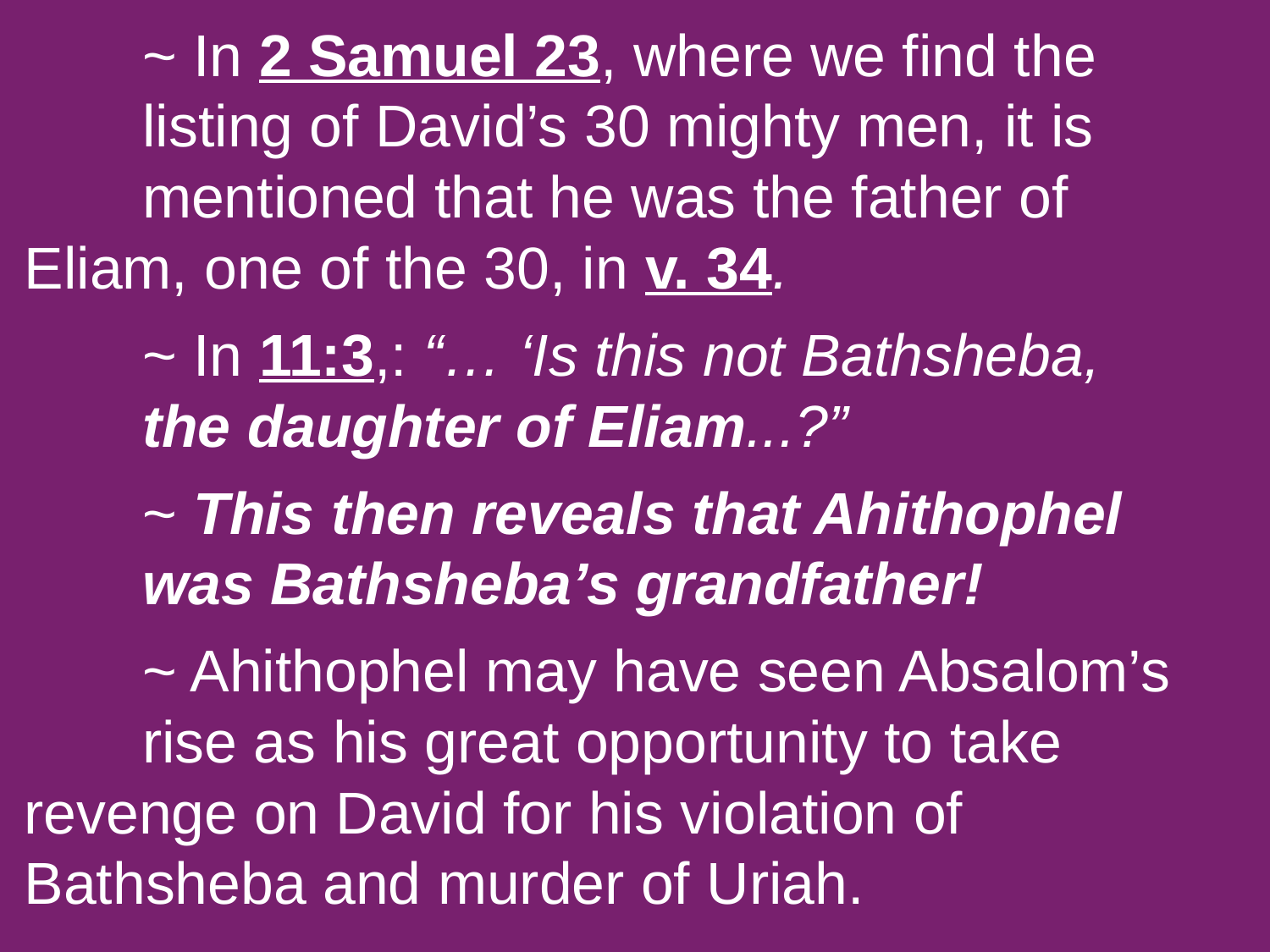

~ In 2 Samuel 23, where we find the 					listing of David’s 30 mighty men, it is 				mentioned that he was the father of 				Eliam, one of the 30, in v. 34.
		~ In 11:3,: “… ‘Is this not Bathsheba, 					the daughter of Eliam...?”
		~ This then reveals that Ahithophel 				was Bathsheba’s grandfather!
		~ Ahithophel may have seen Absalom’s 				rise as his great opportunity to take 					revenge on David for his violation of 				Bathsheba and murder of Uriah.